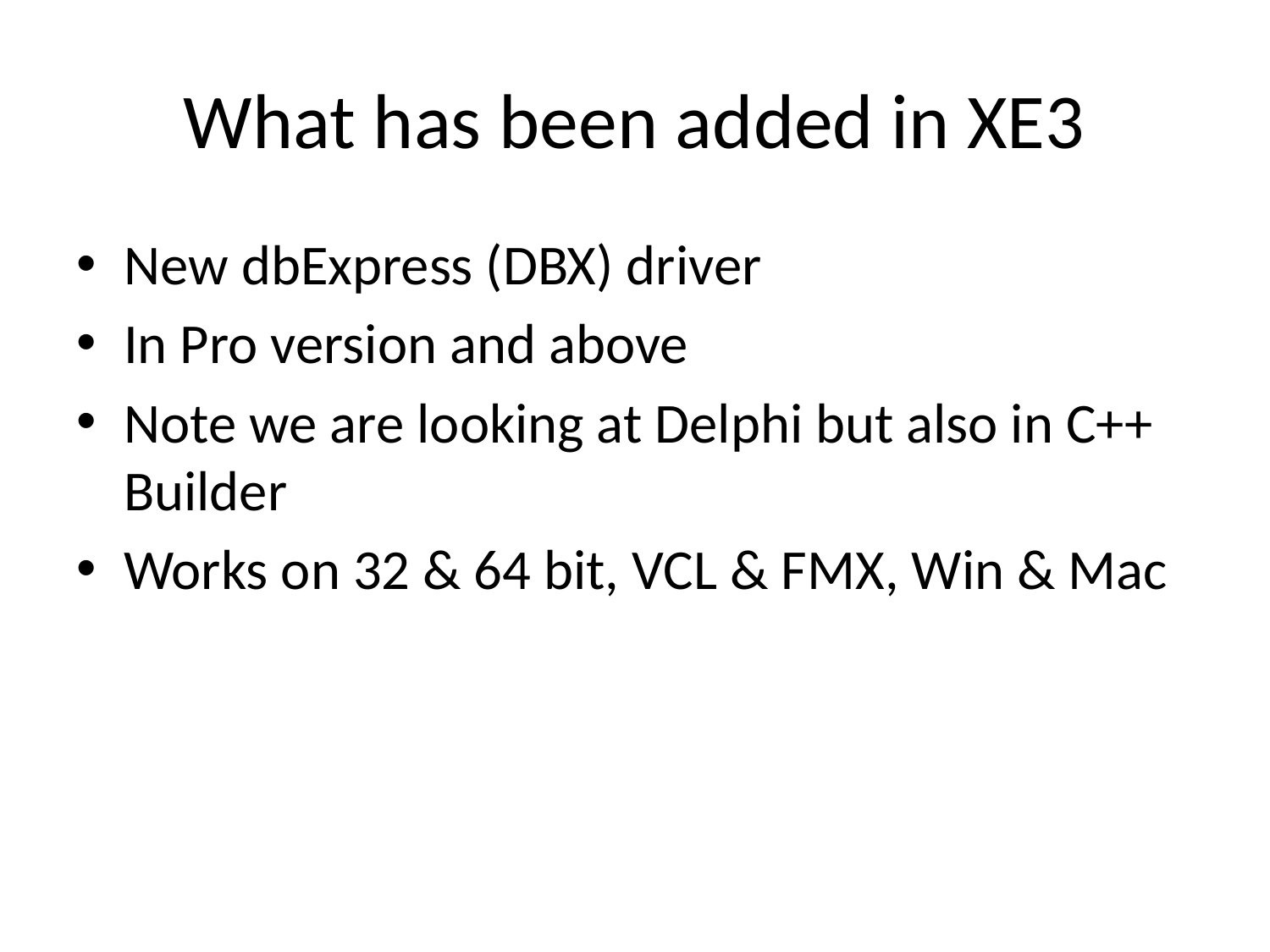

# What has been added in XE3
New dbExpress (DBX) driver
In Pro version and above
Note we are looking at Delphi but also in C++ Builder
Works on 32 & 64 bit, VCL & FMX, Win & Mac